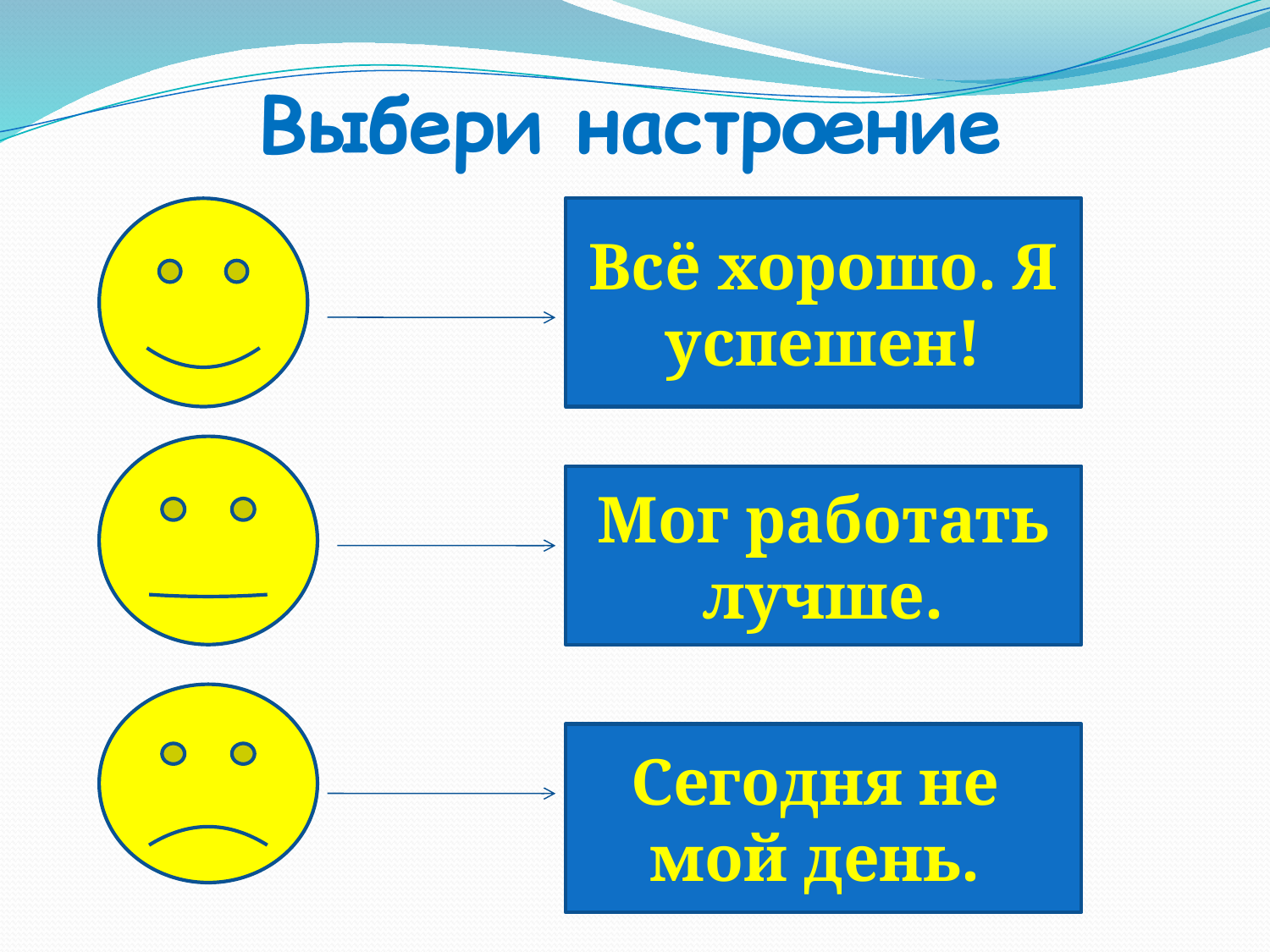

# Выбери настроение

Всё хорошо. Я успешен!

Мог работать лучше.

Сегодня не  мой день.